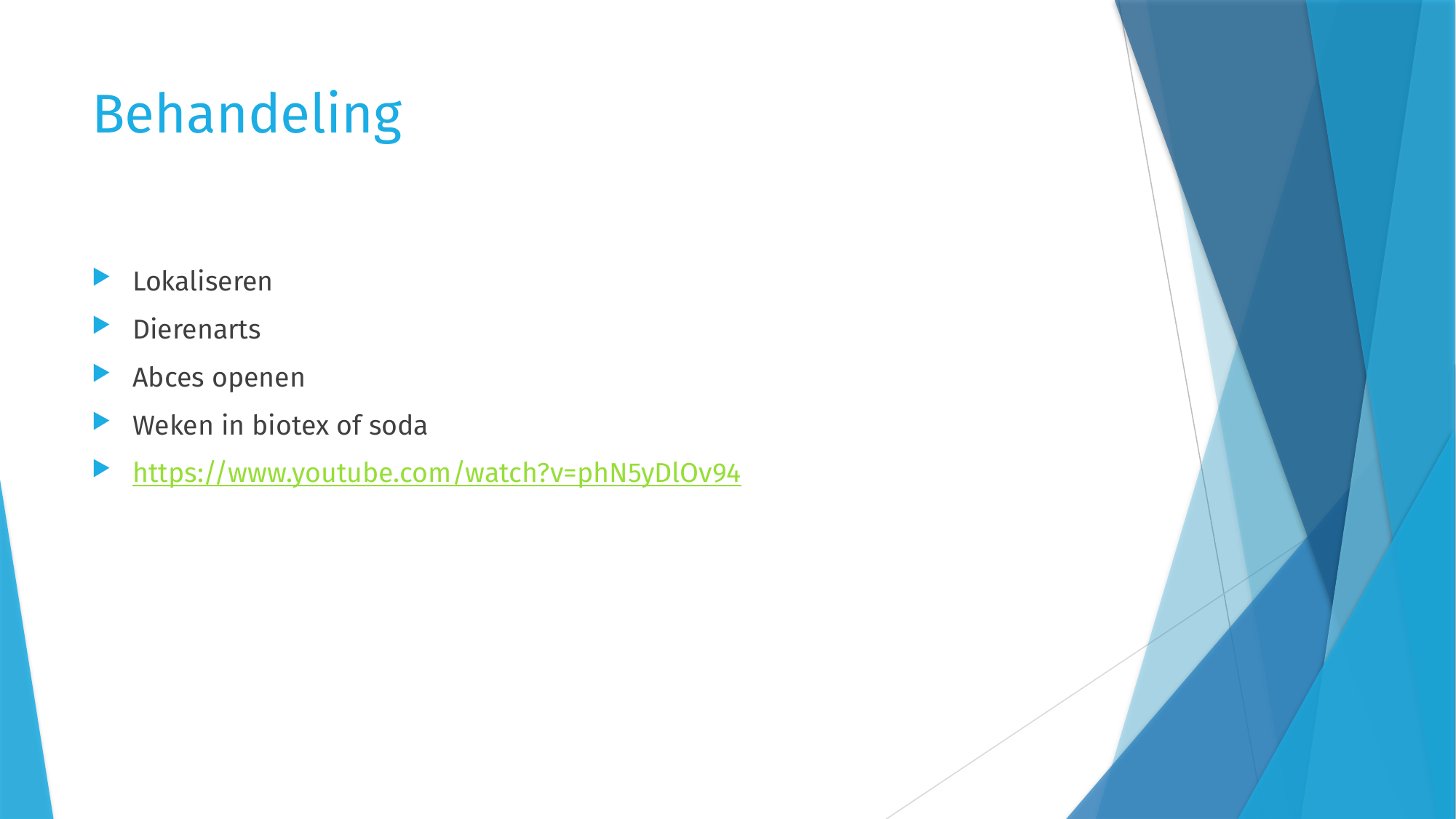

# Behandeling
Lokaliseren
Dierenarts
Abces openen
Weken in biotex of soda
https://www.youtube.com/watch?v=phN5yDlOv94